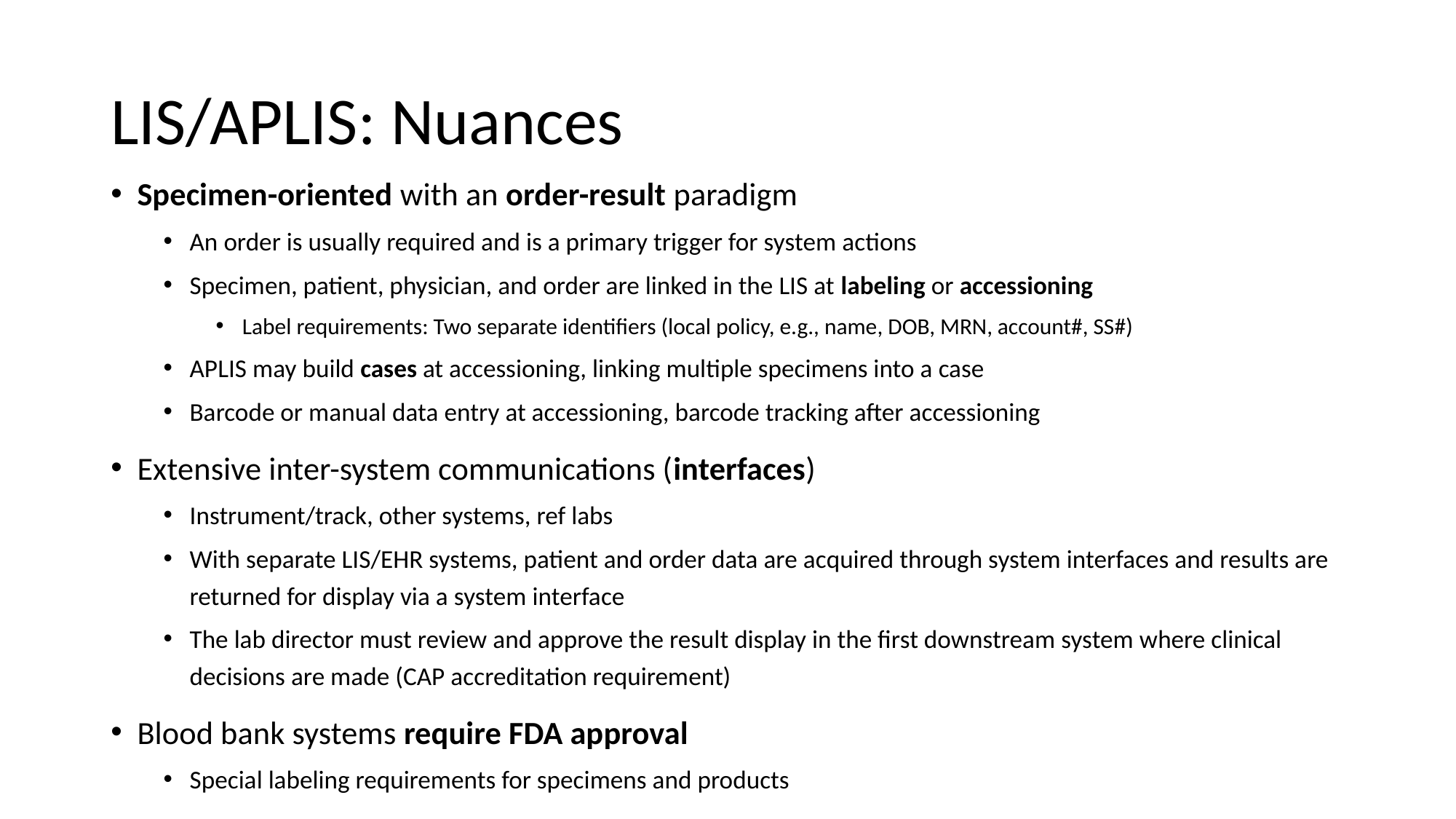

# LIS/APLIS: Nuances
Specimen-oriented with an order-result paradigm
An order is usually required and is a primary trigger for system actions
Specimen, patient, physician, and order are linked in the LIS at labeling or accessioning
Label requirements: Two separate identifiers (local policy, e.g., name, DOB, MRN, account#, SS#)
APLIS may build cases at accessioning, linking multiple specimens into a case
Barcode or manual data entry at accessioning, barcode tracking after accessioning
Extensive inter-system communications (interfaces)
Instrument/track, other systems, ref labs
With separate LIS/EHR systems, patient and order data are acquired through system interfaces and results are returned for display via a system interface
The lab director must review and approve the result display in the first downstream system where clinical decisions are made (CAP accreditation requirement)
Blood bank systems require FDA approval
Special labeling requirements for specimens and products